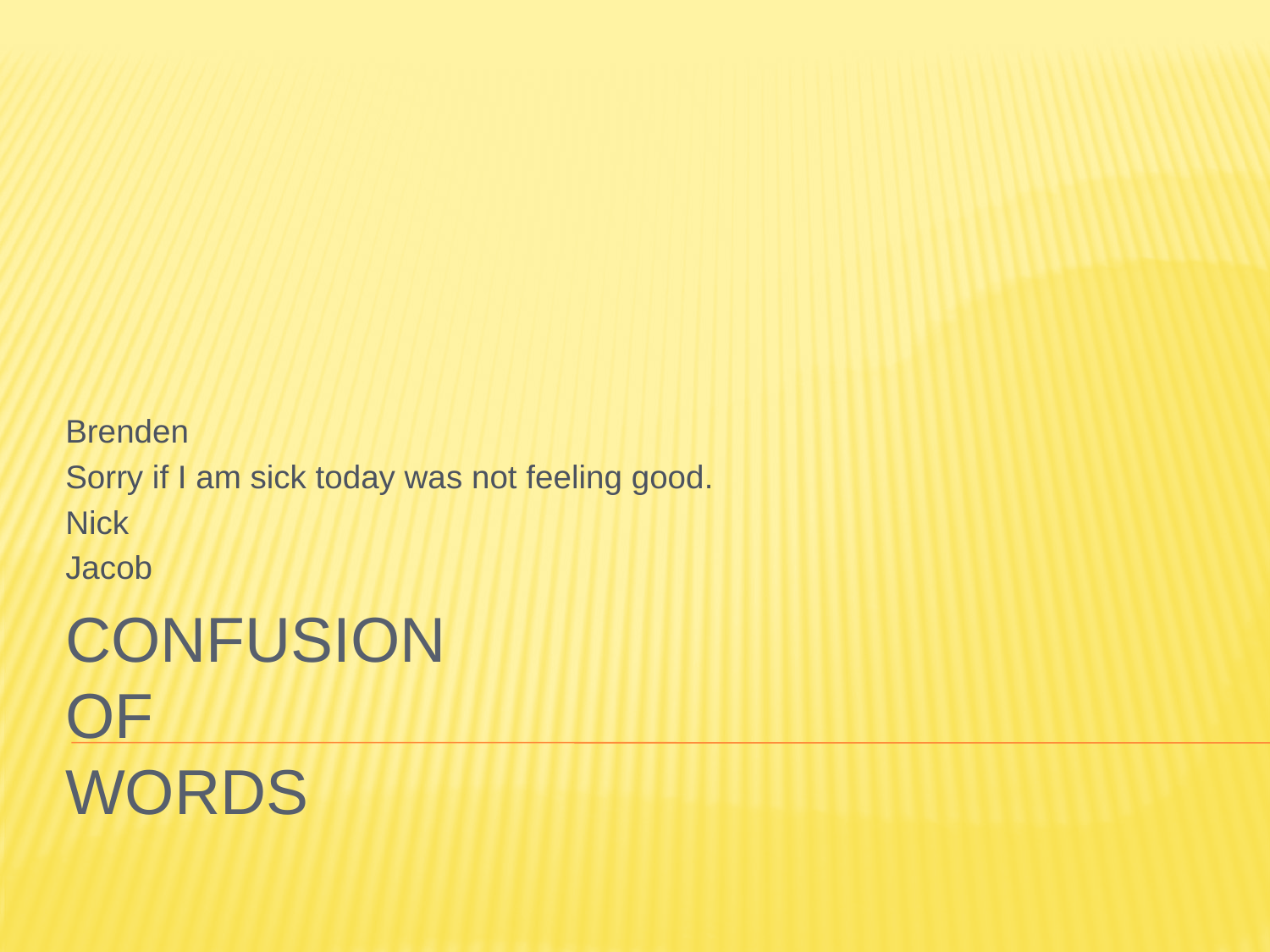

Brenden
Sorry if I am sick today was not feeling good.
Nick
Jacob
# Confusion of Words